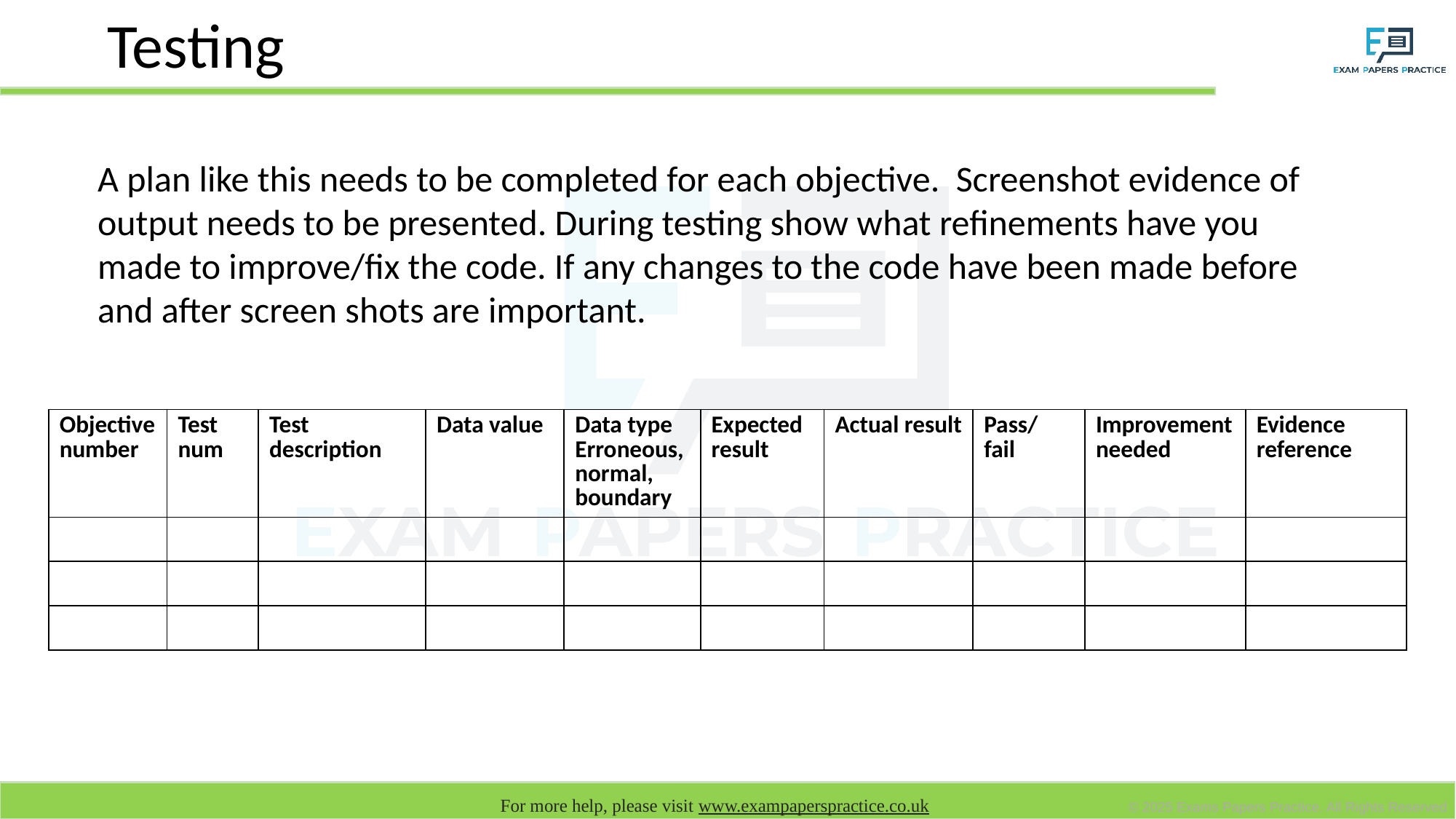

# Testing
A plan like this needs to be completed for each objective.  Screenshot evidence of output needs to be presented. During testing show what refinements have you made to improve/fix the code. If any changes to the code have been made before and after screen shots are important.
| Objective number | Test num | Test description | Data value | Data type Erroneous, normal, boundary | Expected result | Actual result | Pass/ fail | Improvement needed | Evidence reference |
| --- | --- | --- | --- | --- | --- | --- | --- | --- | --- |
|  |  |  |  |  |  |  |  |  |  |
|  |  |  |  |  |  |  |  |  |  |
|  |  |  |  |  |  |  |  |  |  |